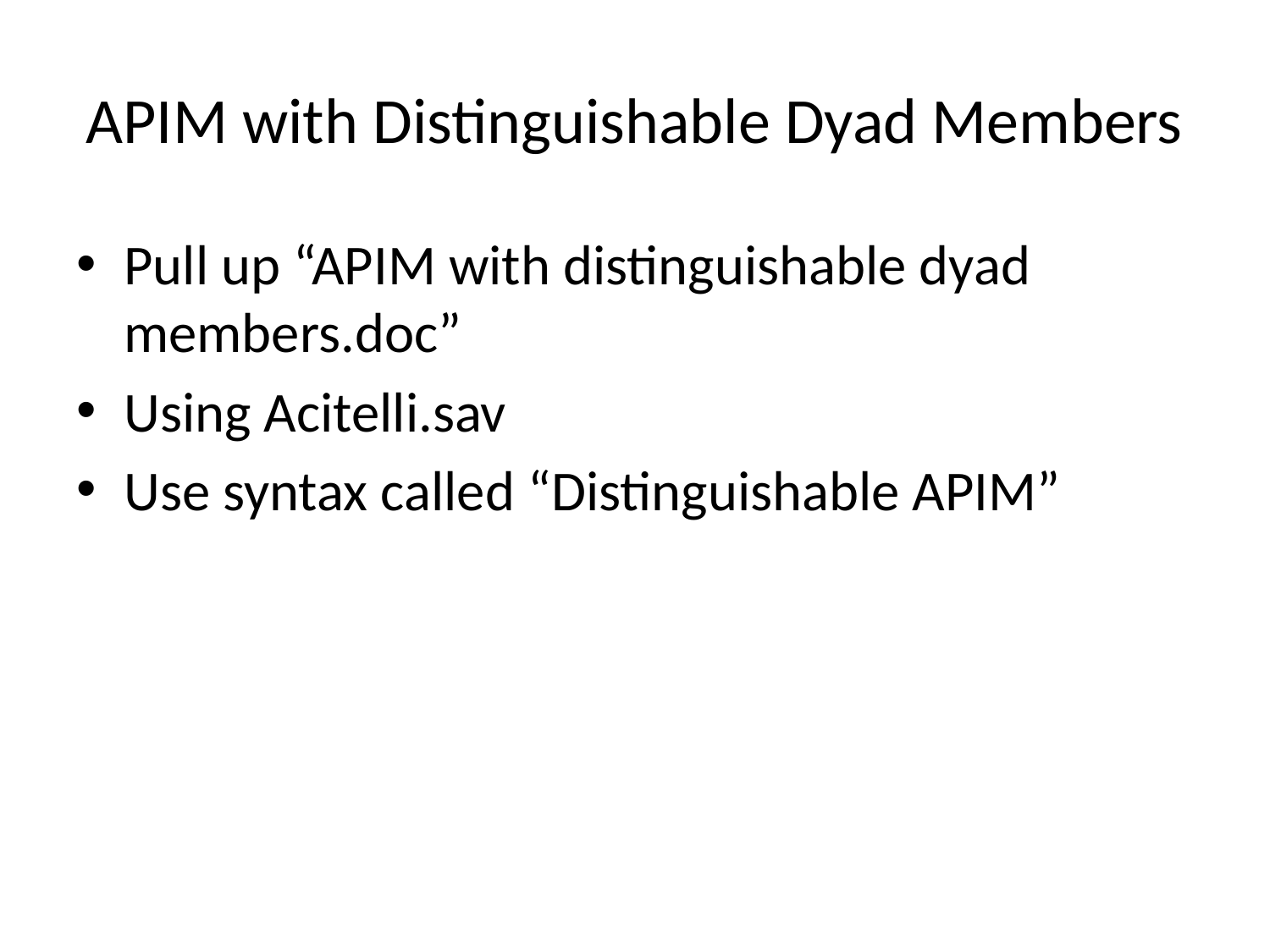

# APIM with Distinguishable Dyad Members
Pull up “APIM with distinguishable dyad members.doc”
Using Acitelli.sav
Use syntax called “Distinguishable APIM”